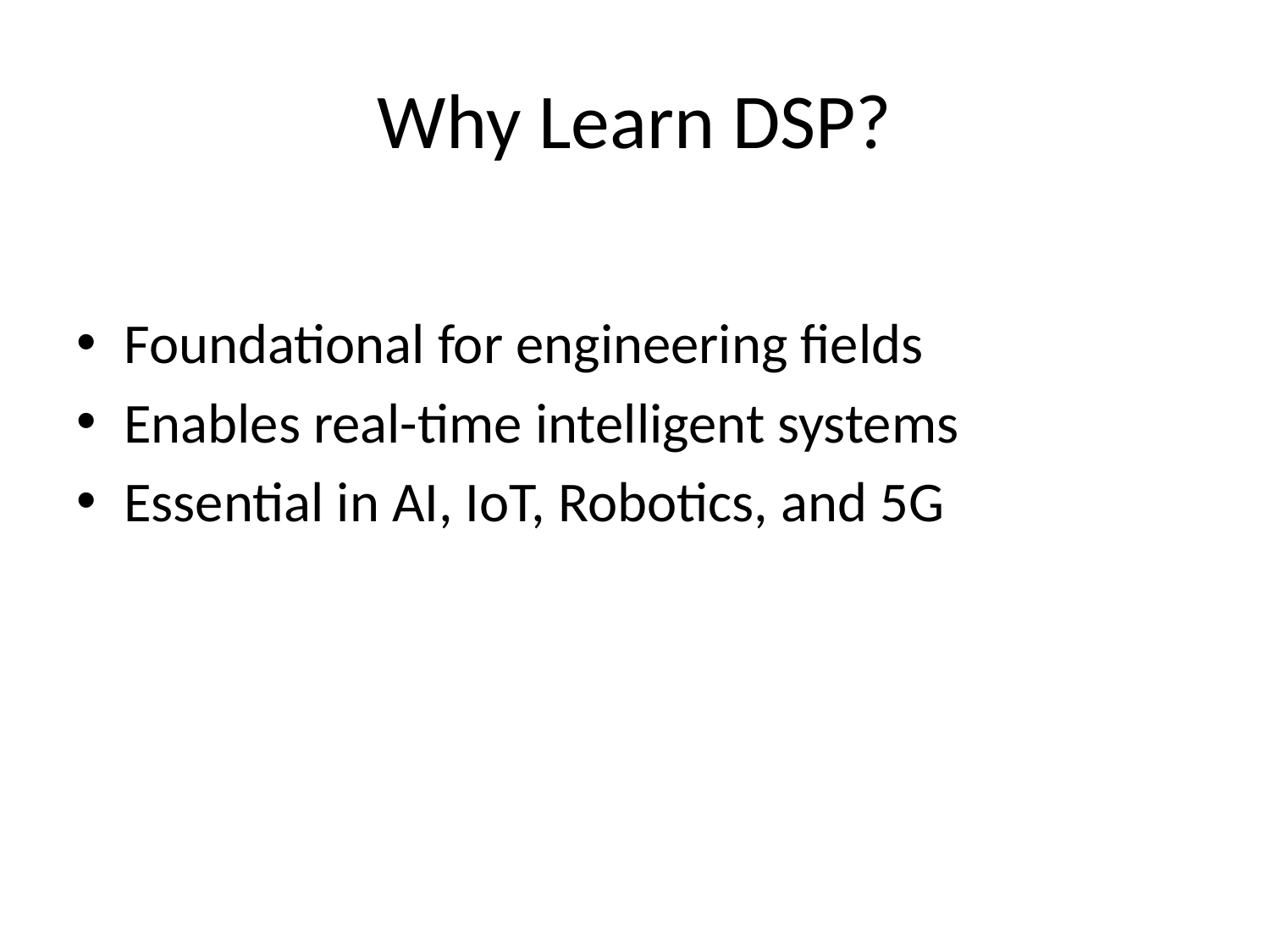

# Why Learn DSP?

Foundational for engineering fields
Enables real-time intelligent systems
Essential in AI, IoT, Robotics, and 5G